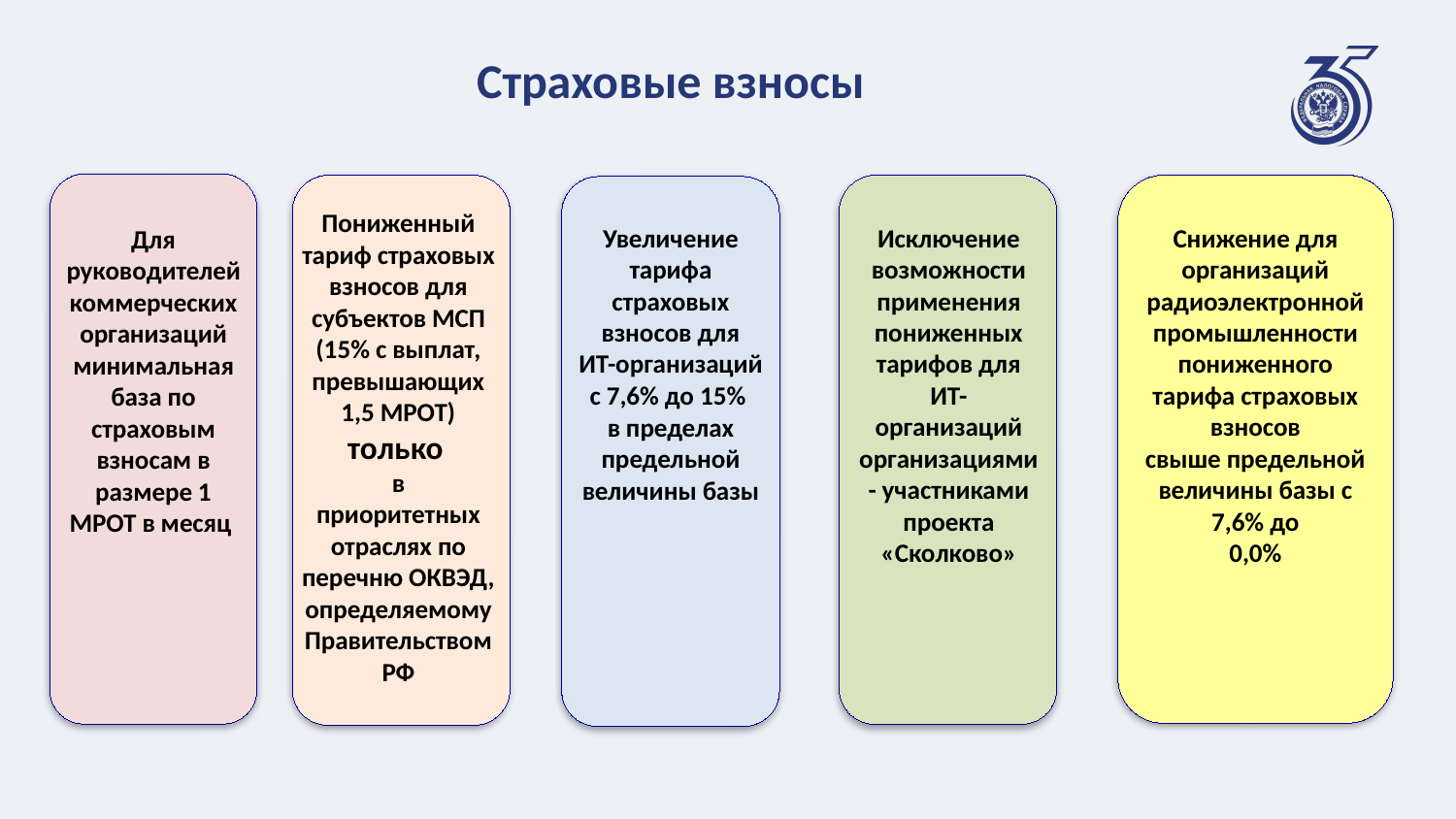

Страховые взносы

Пониженный тариф страховых взносов для
субъектов МСП (15% с выплат,
превышающих 1,5 МРОТ) только
в
приоритетных отраслях по перечню ОКВЭД,
определяемому Правительством РФ
Снижение для организаций
радиоэлектронной промышленности
пониженного тарифа страховых взносов
свыше предельной величины базы с 7,6% до
0,0%
Исключение возможности применения
пониженных тарифов для ИТ-организаций
организациями - участниками проекта
«Сколково»
Увеличение тарифа страховых взносов для
ИТ-организаций
с 7,6% до 15%
в пределах
предельной величины базы
Для руководителей коммерческих организаций минимальная база по страховым взносам в размере 1 МРОТ в месяц